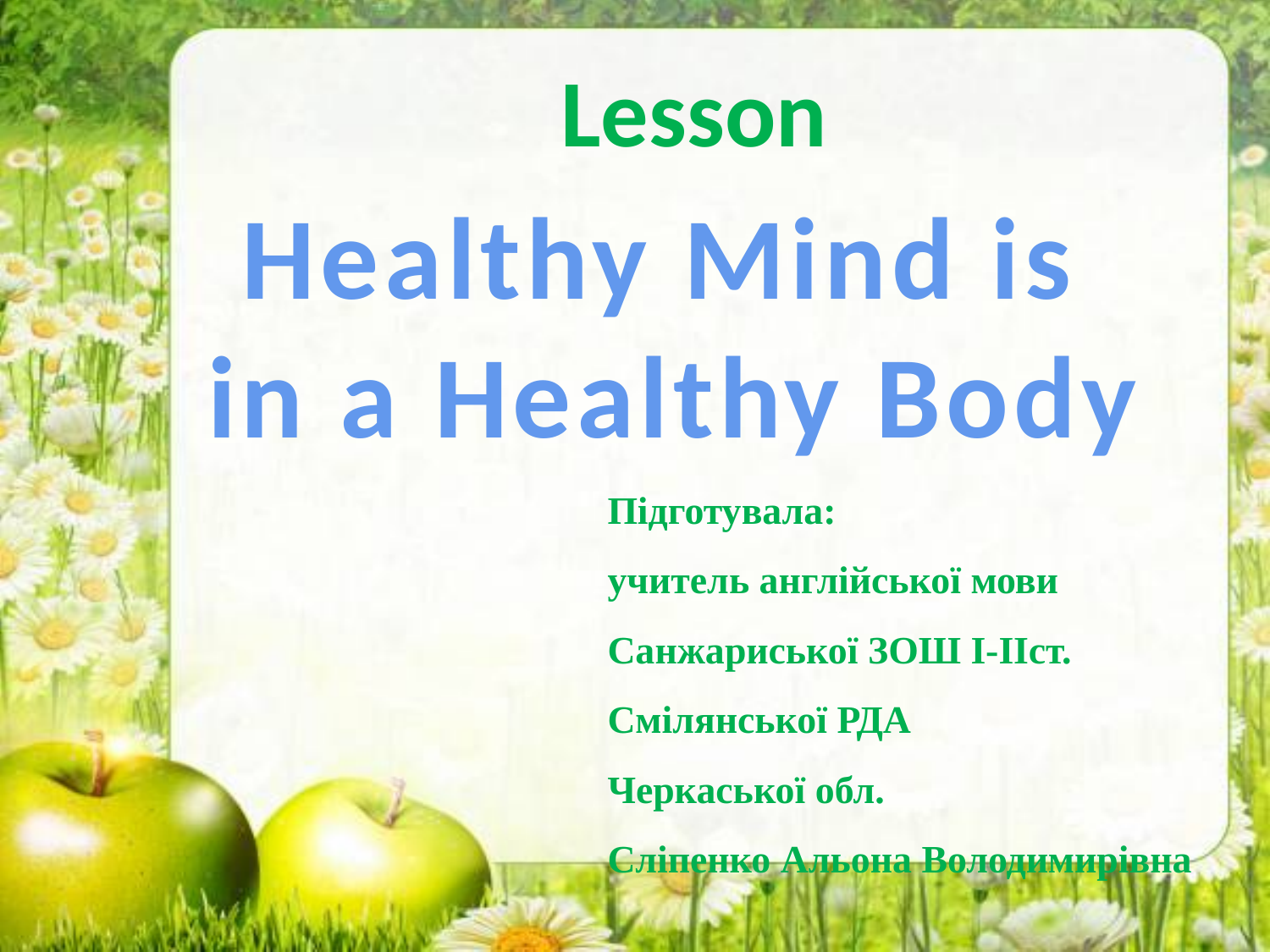

Lesson
Healthy Mind is
in a Healthy Body
Підготувала:
учитель англійської мови
Санжариської ЗОШ І-ІІст.
Смілянської РДА
Черкаської обл.
Сліпенко Альона Володимирівна